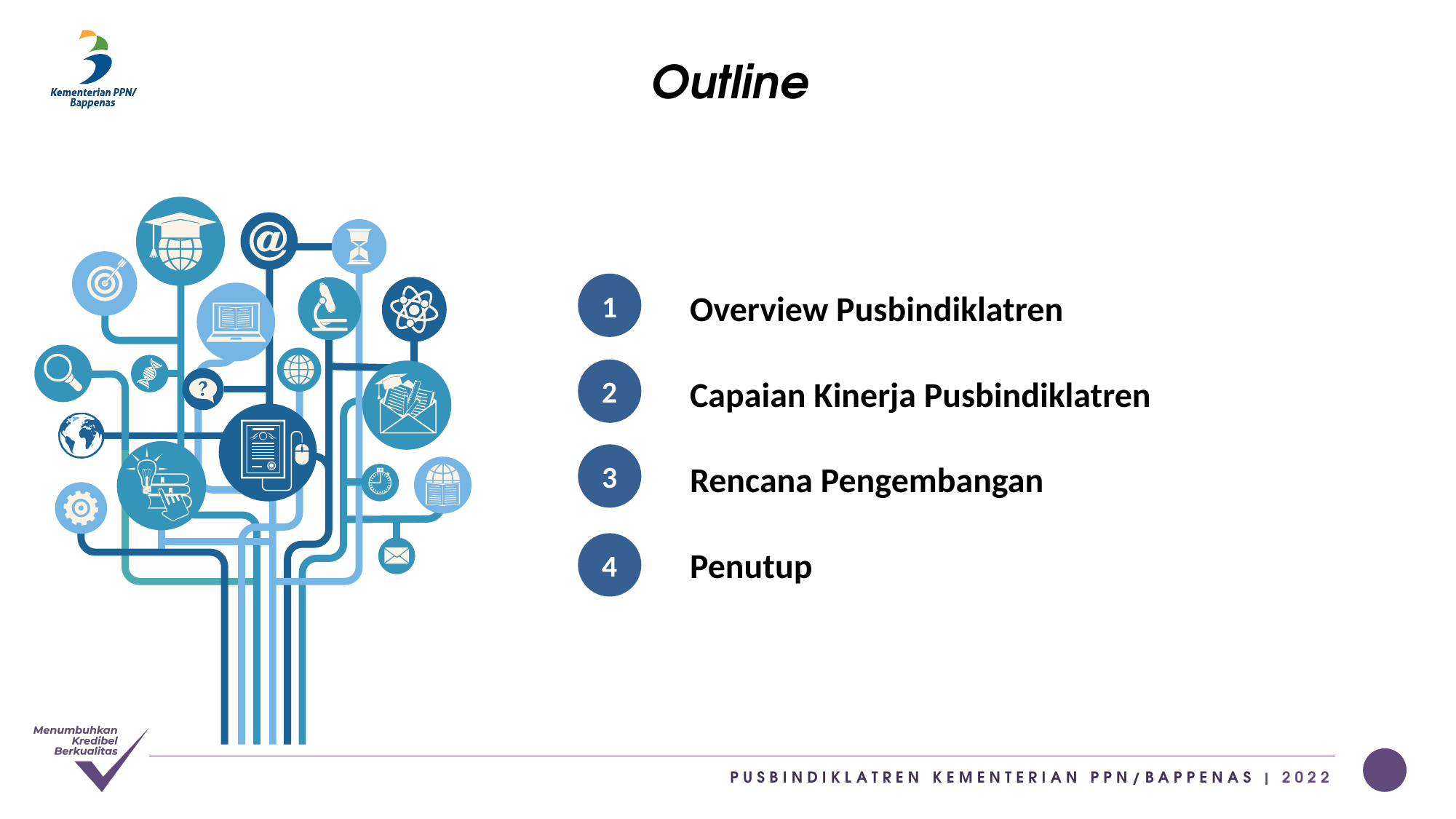

2
# Outline
1
Overview Pusbindiklatren
Capaian Kinerja Pusbindiklatren
Rencana Pengembangan
Penutup
2
3
4